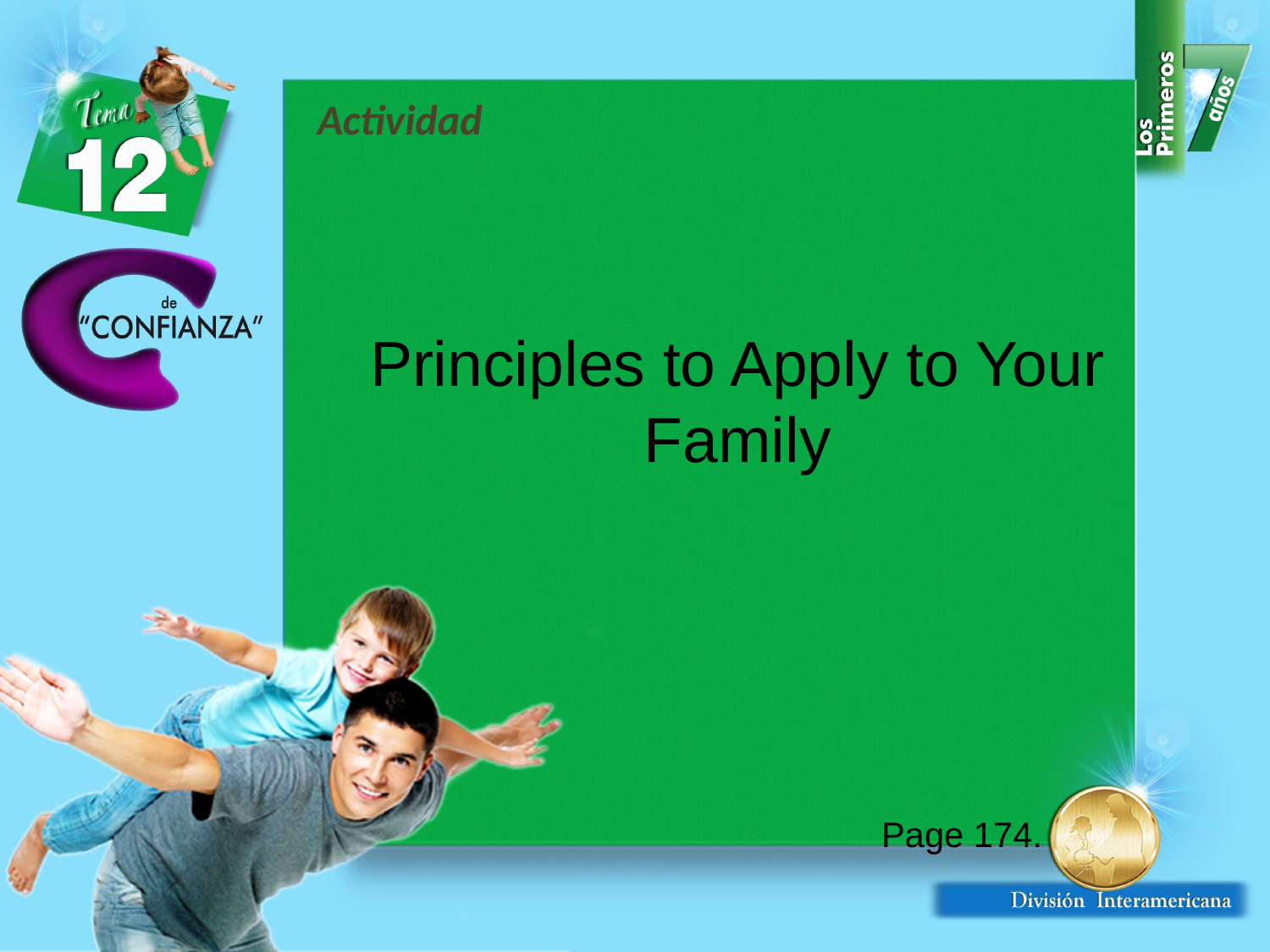

Actividad
Principles to Apply to Your Family
Page 174.